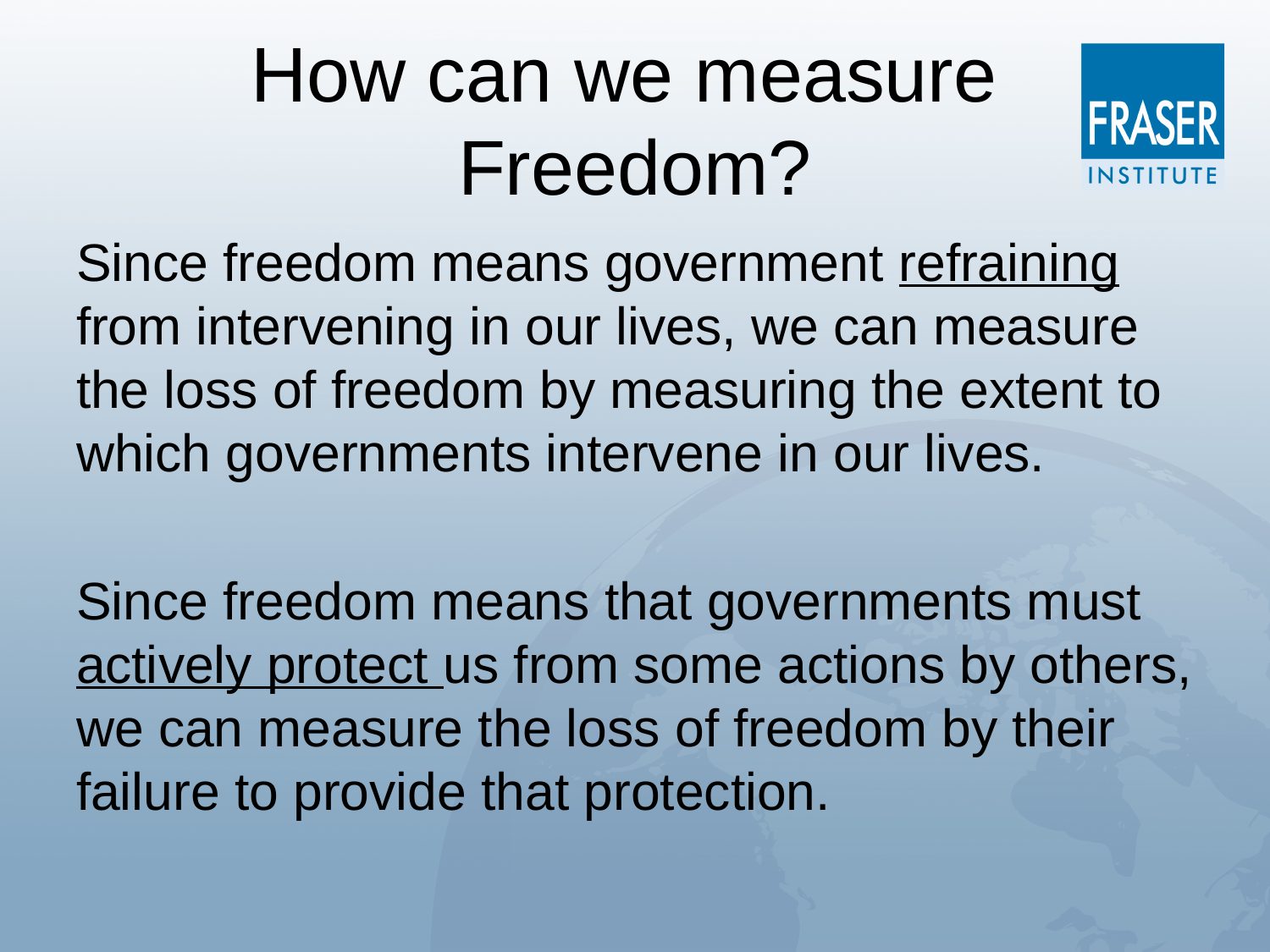

# How can we measure Freedom?
Since freedom means government refraining from intervening in our lives, we can measure the loss of freedom by measuring the extent to which governments intervene in our lives.

Since freedom means that governments must actively protect us from some actions by others, we can measure the loss of freedom by their failure to provide that protection.